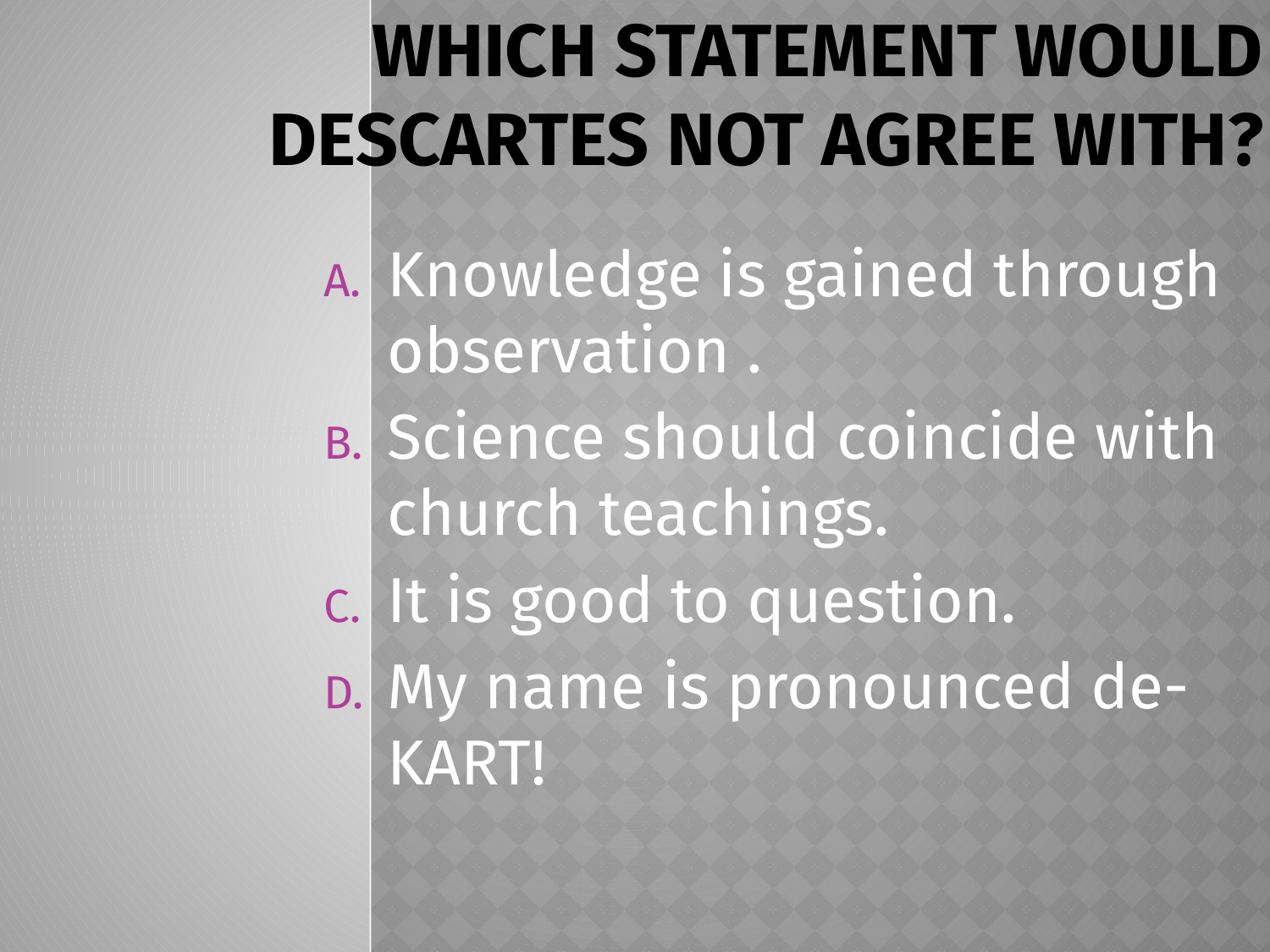

# Which statement would Descartes not agree with?
Knowledge is gained through observation .
Science should coincide with church teachings.
It is good to question.
My name is pronounced de-KART!